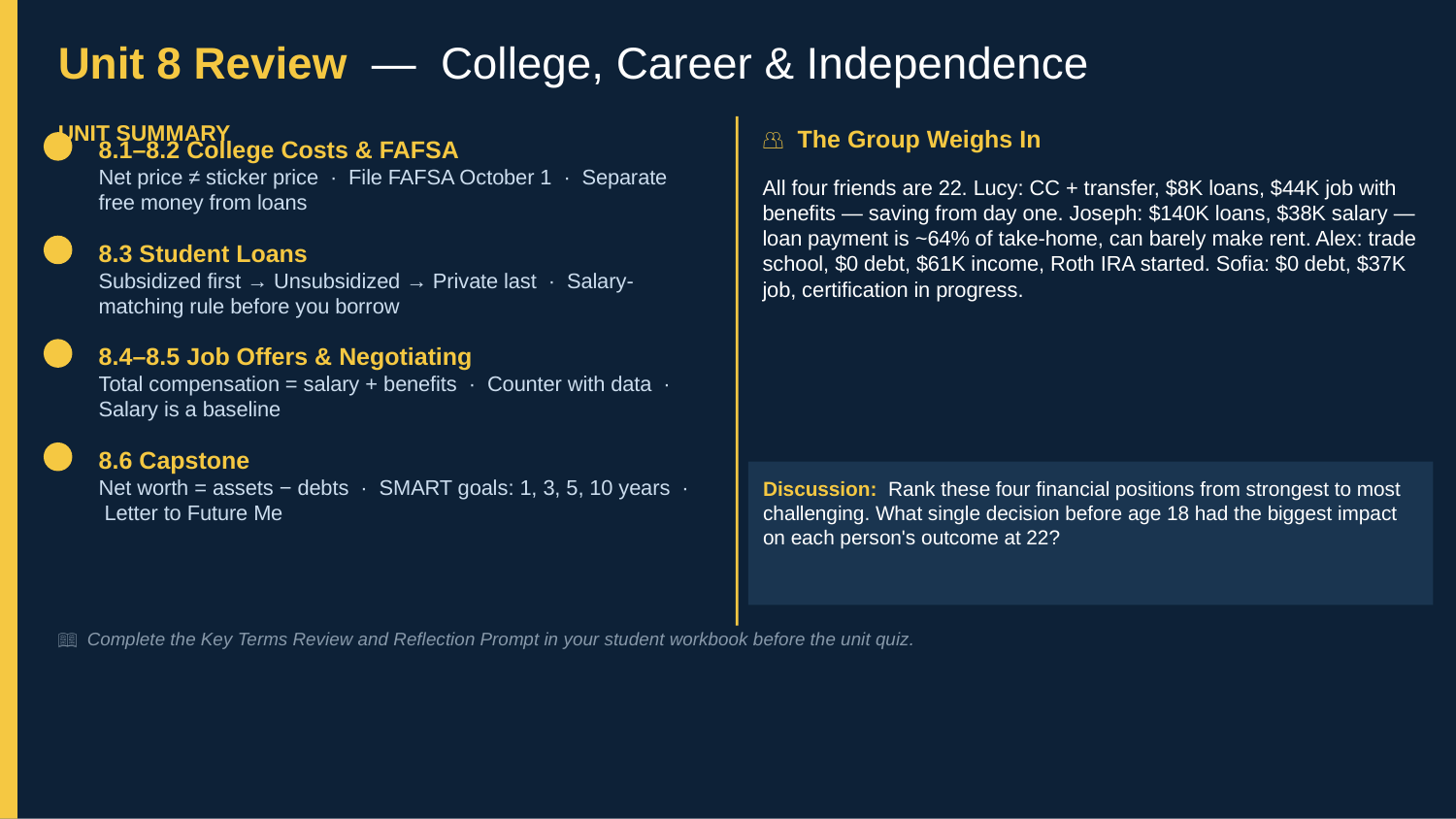

Unit 8 Review  —  College, Career & Independence
UNIT SUMMARY

👥  The Group Weighs In
8.1–8.2 College Costs & FAFSA
Net price ≠ sticker price  ·  File FAFSA October 1  ·  Separate free money from loans

All four friends are 22. Lucy: CC + transfer, $8K loans, $44K job with benefits — saving from day one. Joseph: $140K loans, $38K salary — loan payment is ~64% of take-home, can barely make rent. Alex: trade school, $0 debt, $61K income, Roth IRA started. Sofia: $0 debt, $37K job, certification in progress.
8.3 Student Loans
Subsidized first → Unsubsidized → Private last  ·  Salary-matching rule before you borrow

8.4–8.5 Job Offers & Negotiating
Total compensation = salary + benefits  ·  Counter with data  ·  Salary is a baseline

8.6 Capstone
Net worth = assets − debts  ·  SMART goals: 1, 3, 5, 10 years  ·  Letter to Future Me

Discussion:  Rank these four financial positions from strongest to most challenging. What single decision before age 18 had the biggest impact on each person's outcome at 22?
📖  Complete the Key Terms Review and Reflection Prompt in your student workbook before the unit quiz.